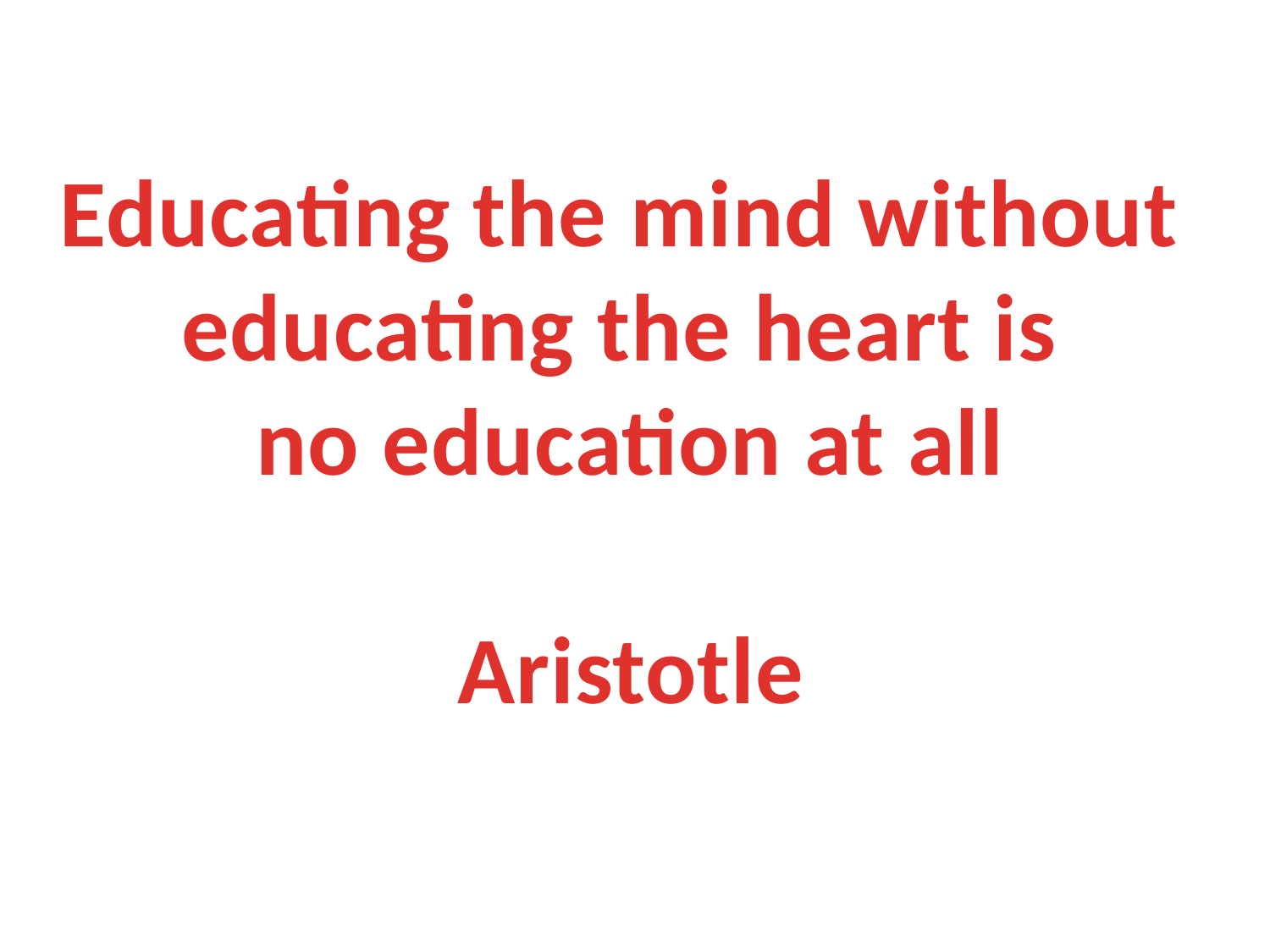

Educating the mind without
educating the heart is
no education at all

Aristotle